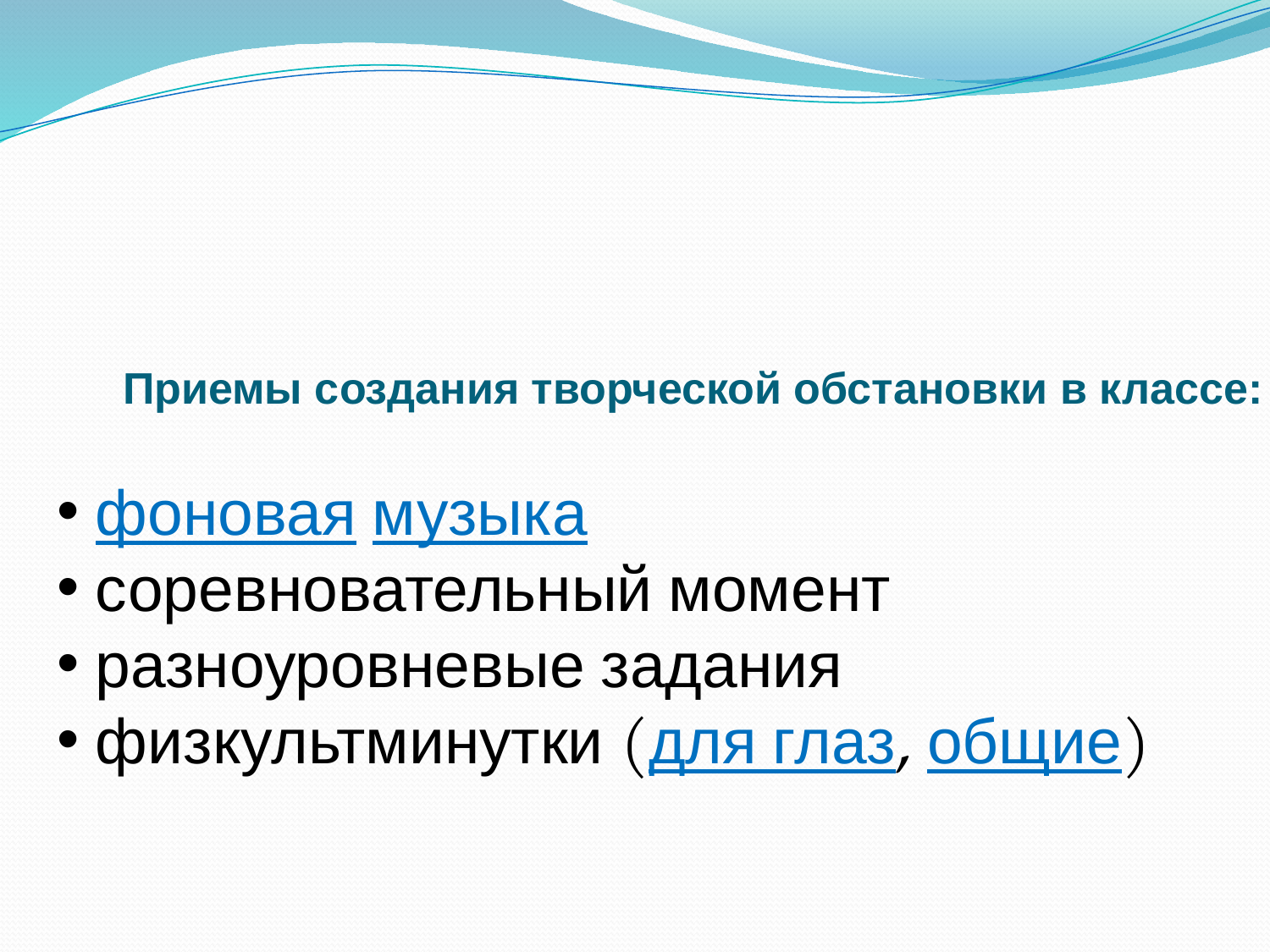

# Приемы создания творческой обстановки в классе:
 фоновая музыка
 соревновательный момент
 разноуровневые задания
 физкультминутки (для глаз, общие)